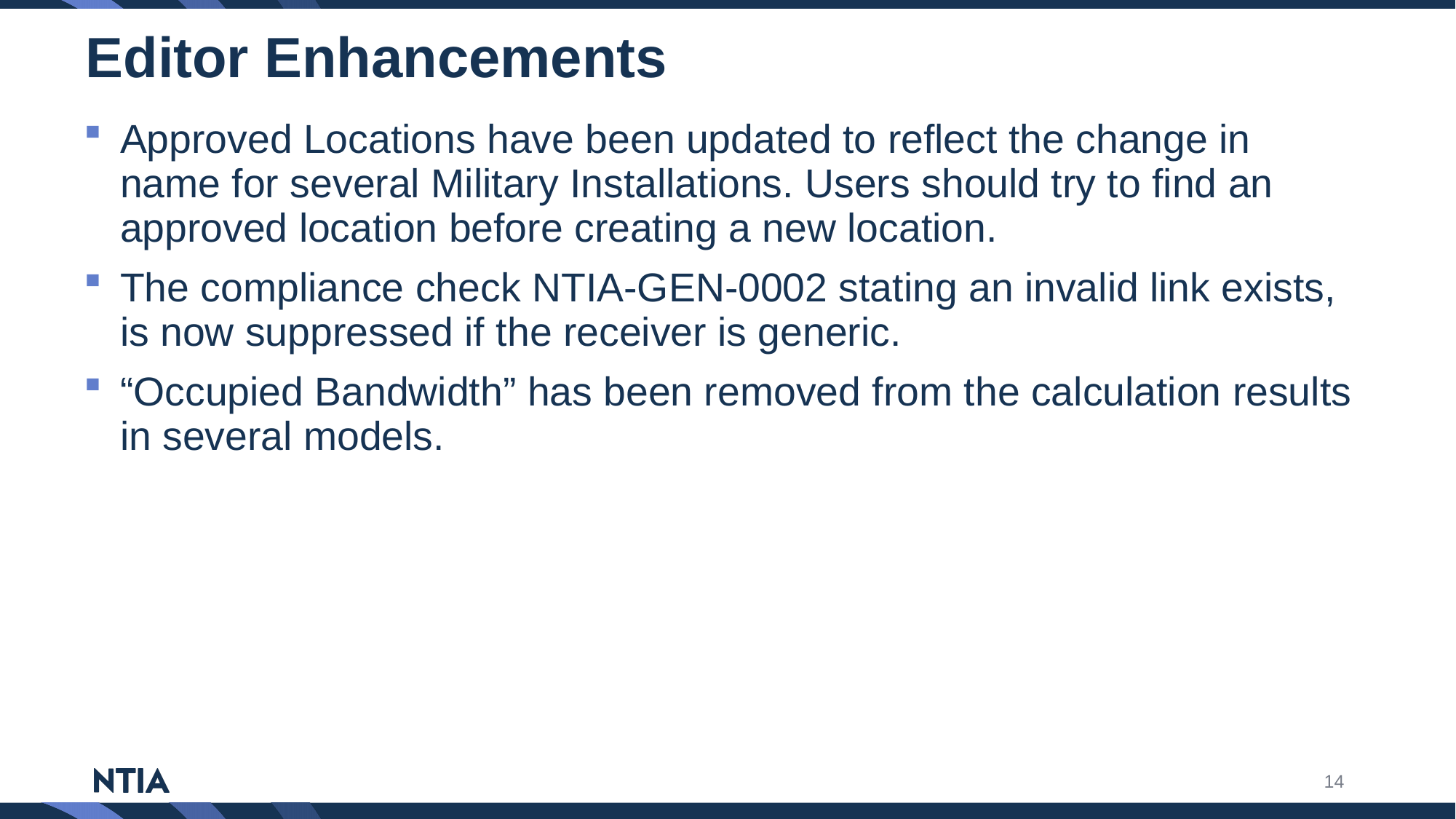

# Editor Enhancements
Approved Locations have been updated to reflect the change in name for several Military Installations. Users should try to find an approved location before creating a new location.
The compliance check NTIA-GEN-0002 stating an invalid link exists, is now suppressed if the receiver is generic.
“Occupied Bandwidth” has been removed from the calculation results in several models.

14